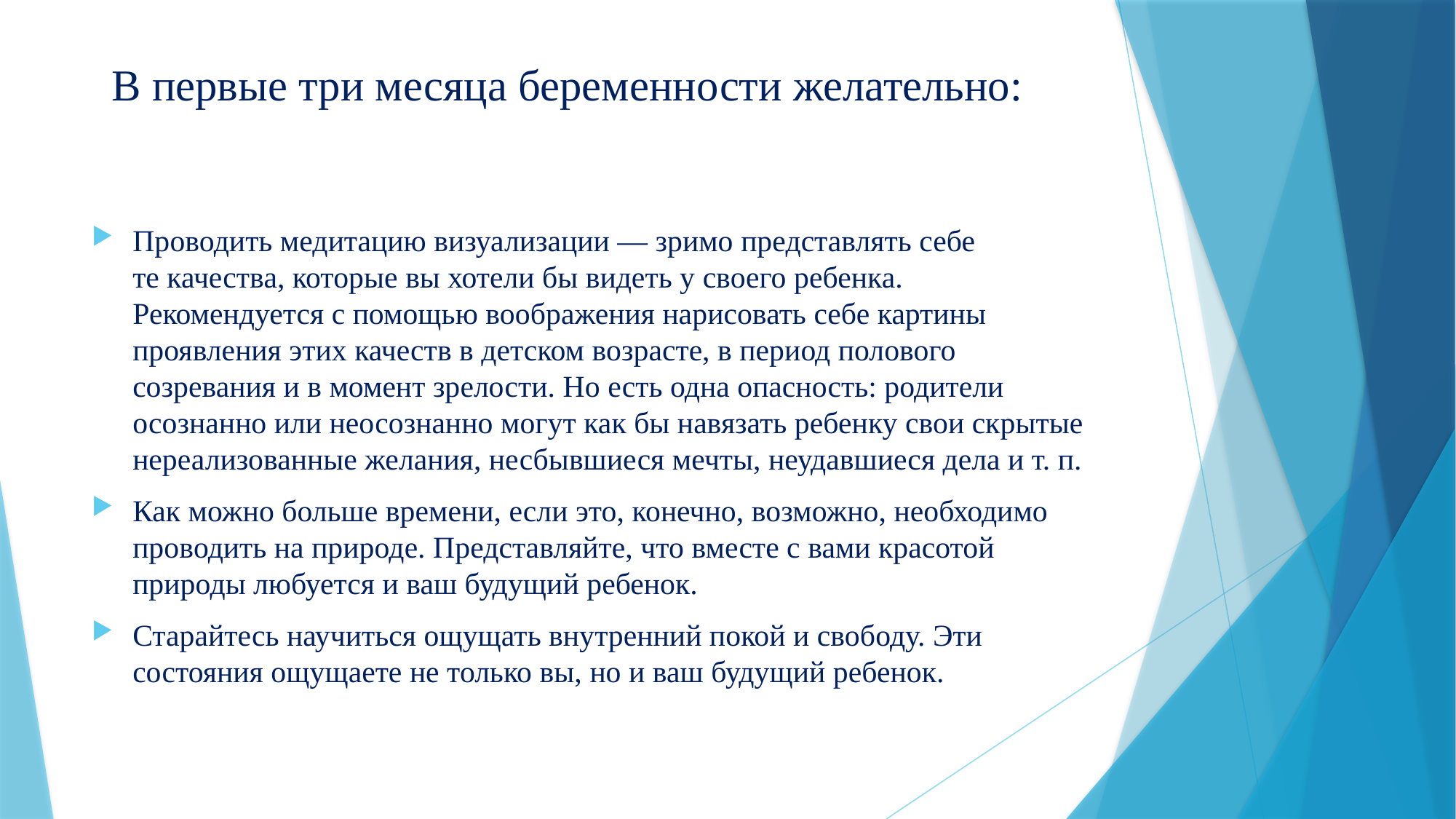

# В первые три месяца беременности желательно:
Проводить медитацию визуализации — зримо представлять себе те качества, которые вы хотели бы видеть у своего ребенка. Рекомендуется с помощью воображения нарисовать себе картины проявления этих качеств в детском возрасте, в период полового созревания и в момент зрелости. Но есть одна опасность: родители осознанно или неосознанно могут как бы навязать ребенку свои скрытые нереализованные желания, несбывшиеся мечты, неудавшиеся дела и т. п.
Как можно больше времени, если это, конечно, возможно, необходимо проводить на природе. Представляйте, что вместе с вами красотой природы любуется и ваш будущий ребенок.
Старайтесь научиться ощущать внутренний покой и свободу. Эти состояния ощущаете не только вы, но и ваш будущий ребенок.